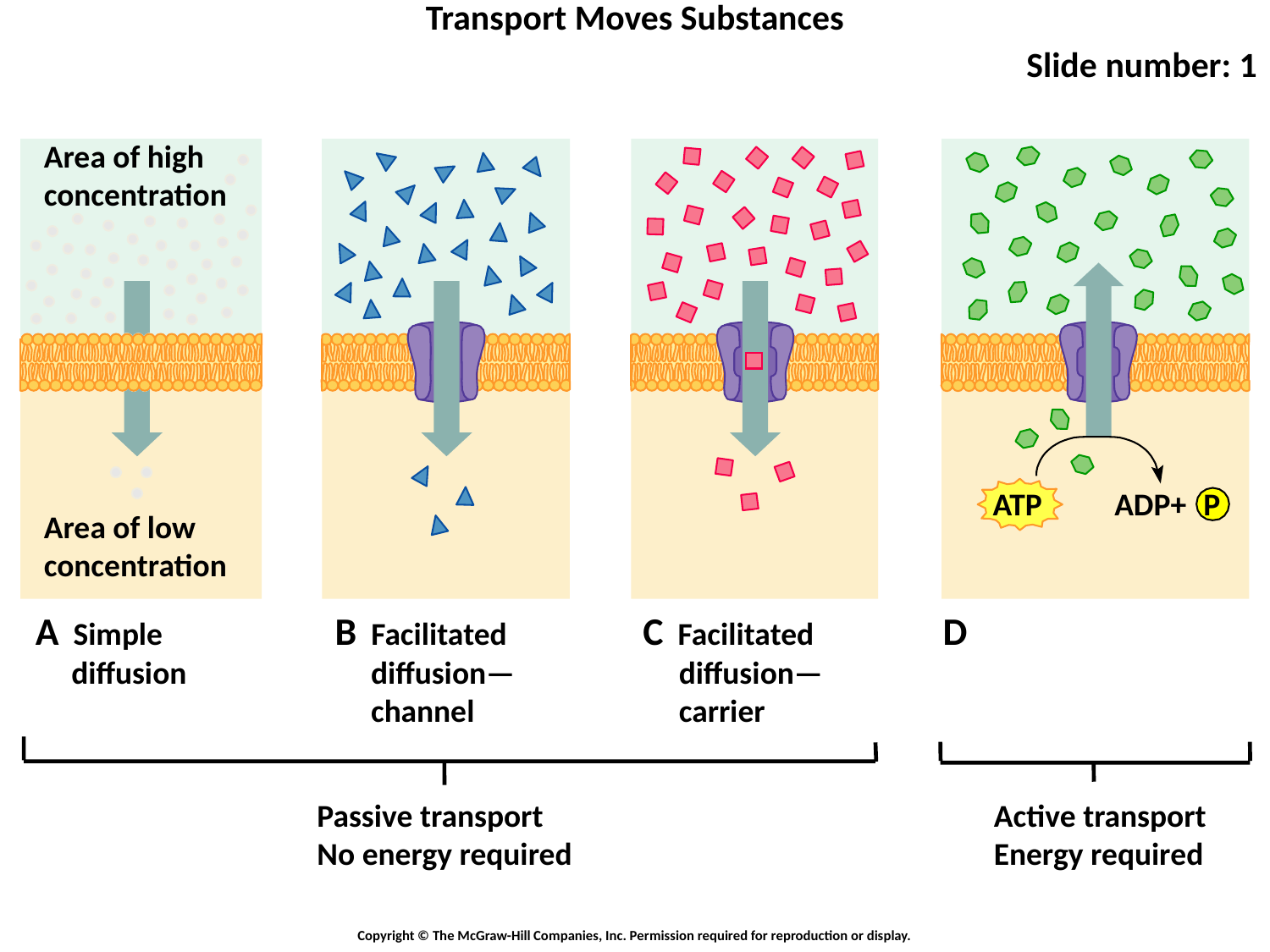

Transport Moves Substances
Slide number: 1
Area of high
concentration

ATP

ADP+
P

Area of low
concentration
A  Simple
     diffusion
B  Facilitated
     diffusion—
     channel
C  Facilitated
     diffusion—
     carrier
D

Passive transport
No energy required

Active transport
Energy required
Copyright © The McGraw-Hill Companies, Inc. Permission required for reproduction or display.